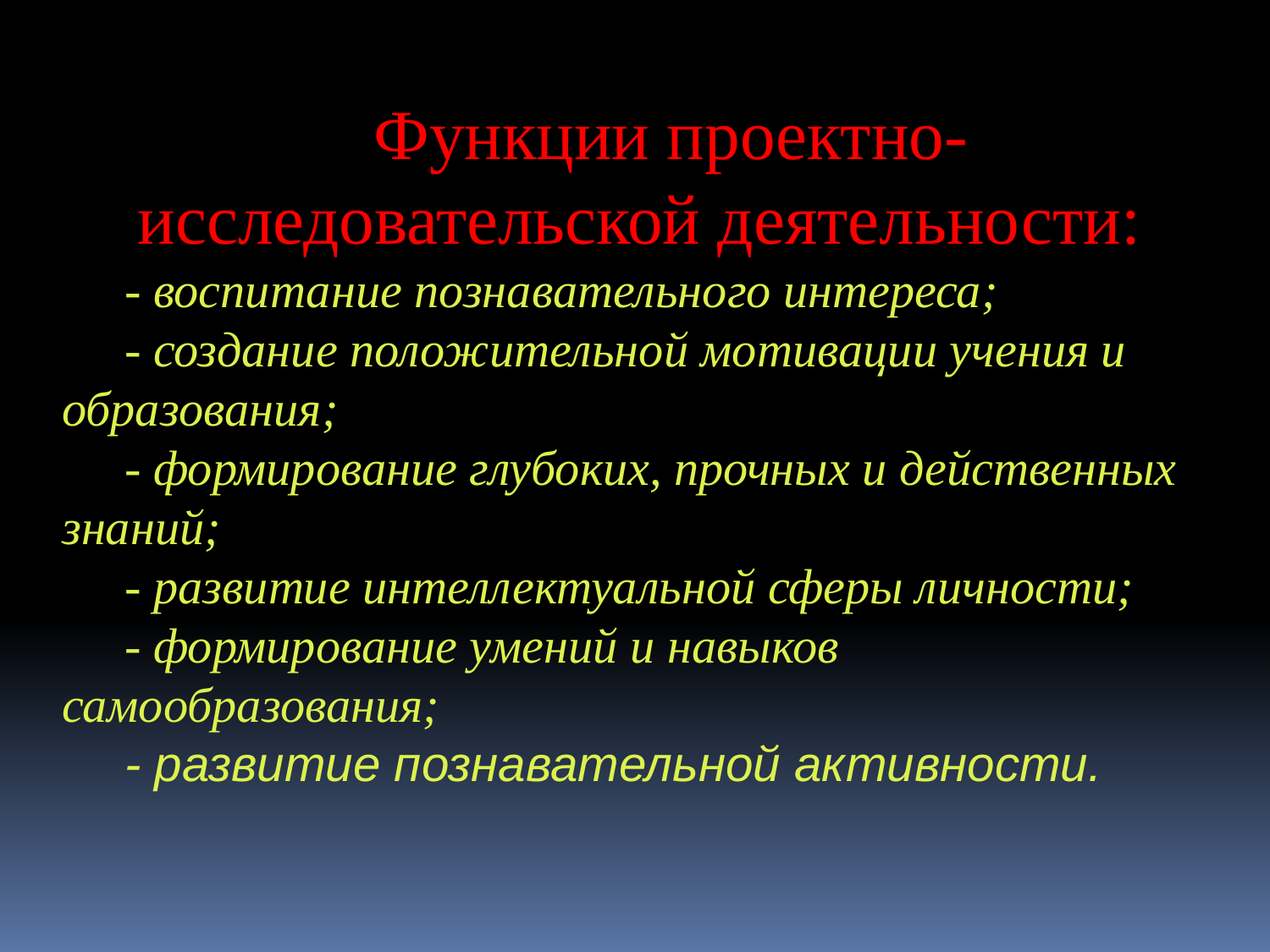

Функции проектно-исследовательской деятельности:
- воспитание познавательного интереса;
- создание положительной мотивации учения и образования;
- формирование глубоких, прочных и действенных знаний;
- развитие интеллектуальной сферы личности;
- формирование умений и навыков самообразования;
- развитие познавательной активности.